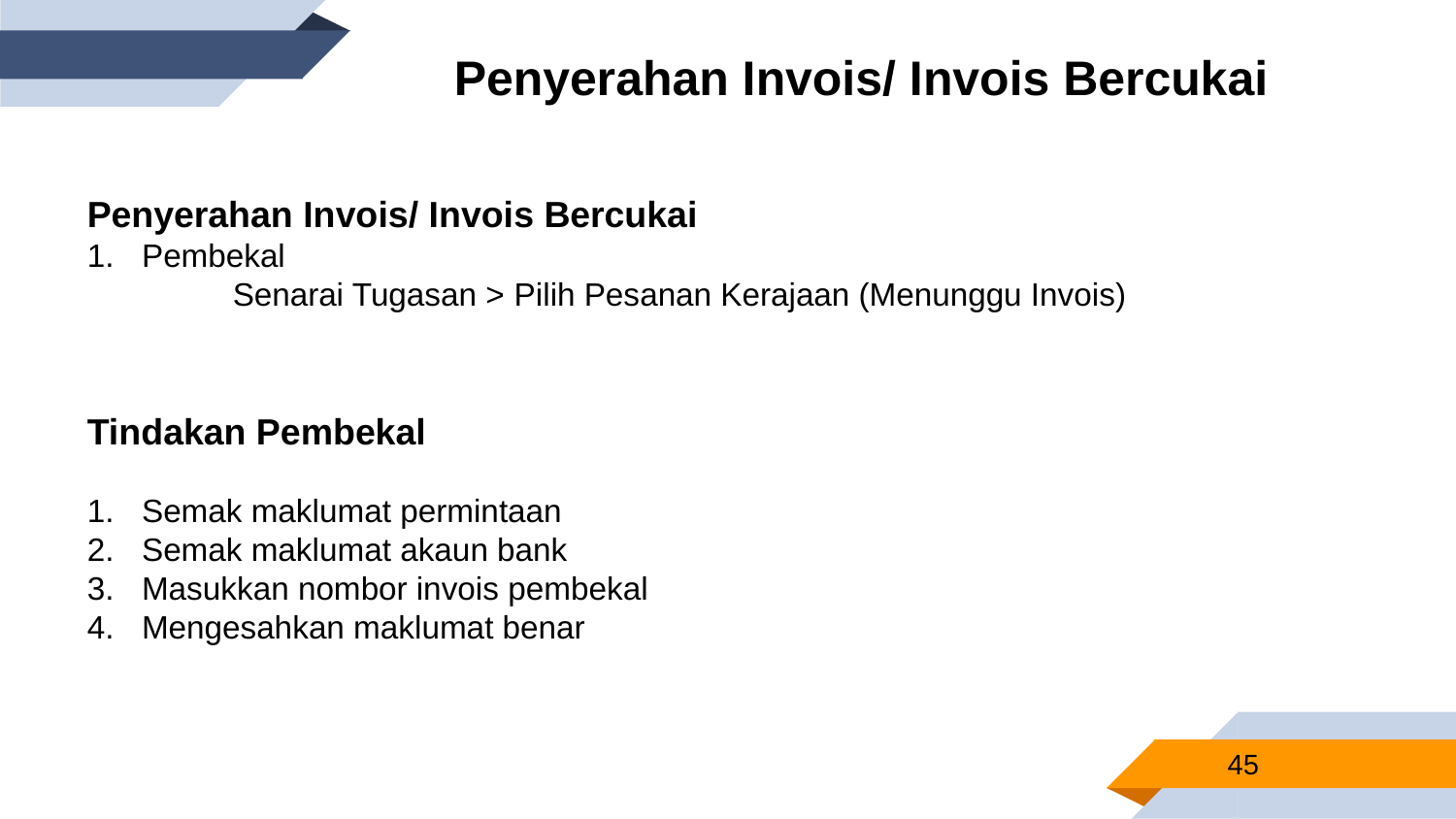

Penyerahan Invois/ Invois Bercukai
Penyerahan Invois/ Invois Bercukai
Pembekal
	Senarai Tugasan > Pilih Pesanan Kerajaan (Menunggu Invois)

Tindakan Pembekal

Semak maklumat permintaan
Semak maklumat akaun bank
Masukkan nombor invois pembekal
Mengesahkan maklumat benar

45